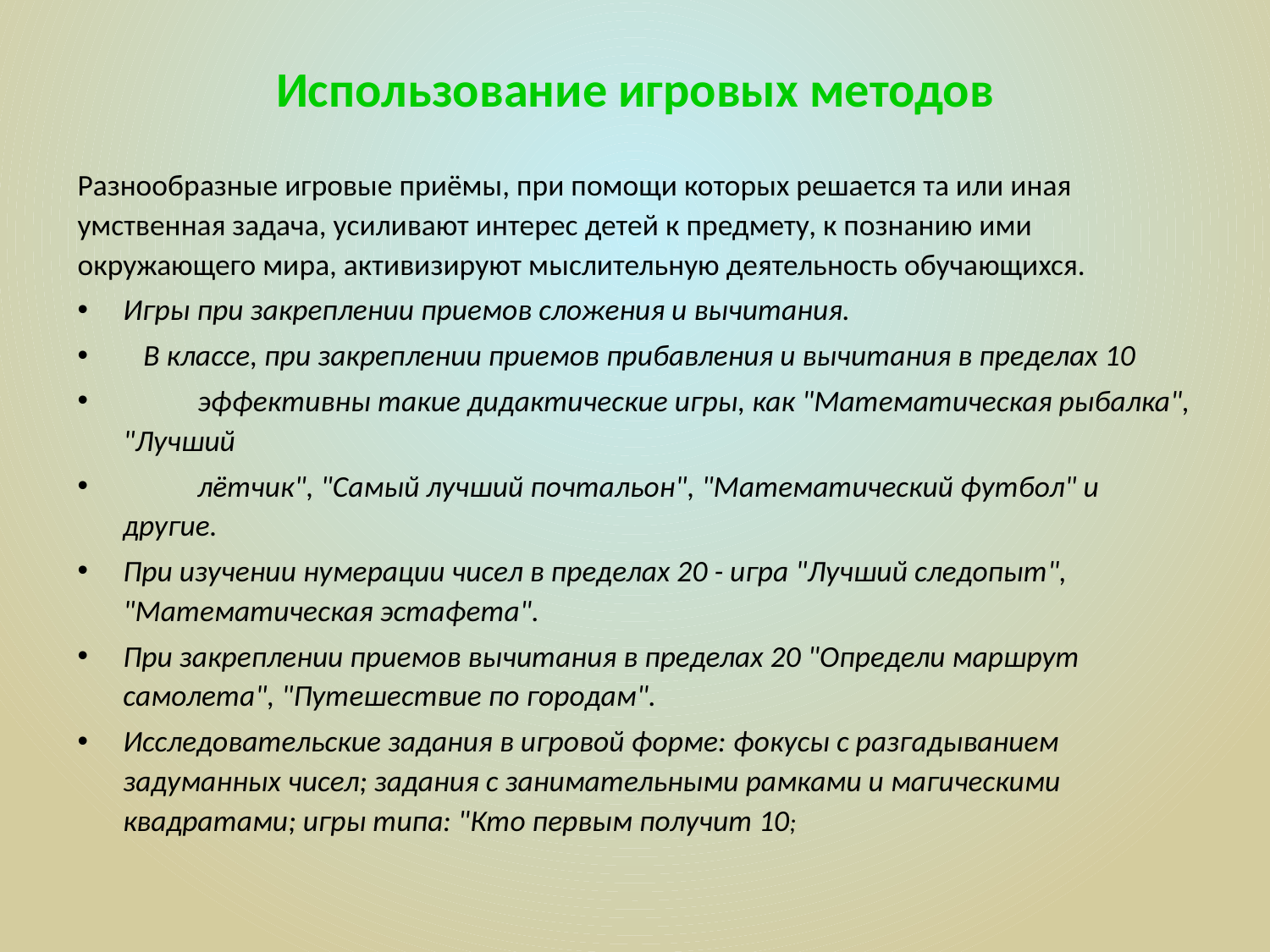

# Использование игровых методов
Разнообразные игровые приёмы, при помощи которых решается та или иная умственная задача, усиливают интерес детей к предмету, к познанию ими окружающего мира, активизируют мыслительную деятельность обучающихся.
Игры при закреплении приемов сложения и вычитания.
   В классе, при закреплении приемов прибавления и вычитания в пределах 10
           эффективны такие дидактические игры, как "Математическая рыбалка", "Лучший
           лётчик", "Самый лучший почтальон", "Математический футбол" и другие.
При изучении нумерации чисел в пределах 20 - игра "Лучший следопыт", "Математическая эстафета".
При закреплении приемов вычитания в пределах 20 "Определи маршрут самолета", "Путешествие по городам".
Исследовательские задания в игровой форме: фокусы с разгадыванием задуманных чисел; задания с занимательными рамками и магическими квадратами; игры типа: "Кто первым получит 10;